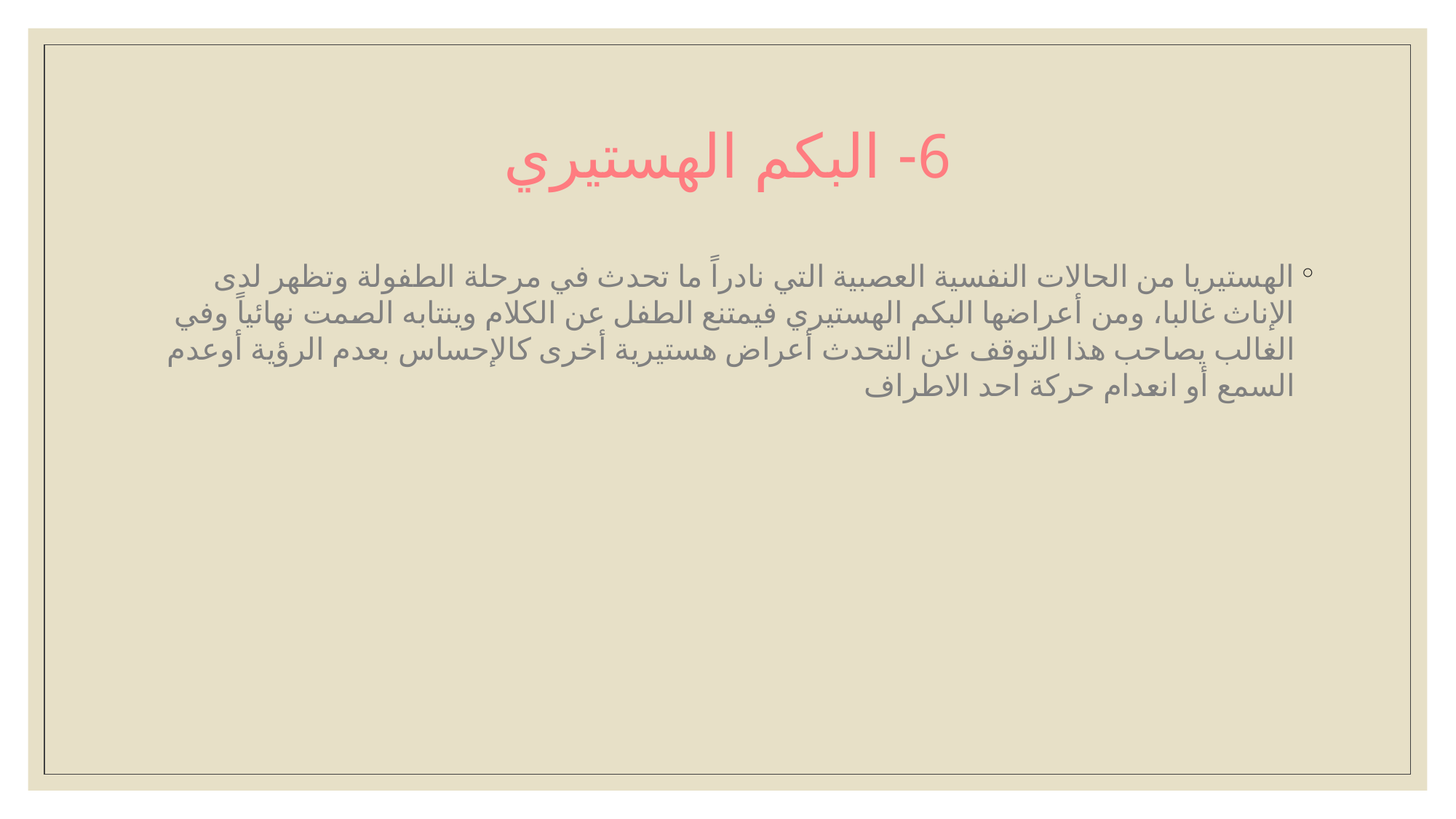

# 6- البكم الهستيري
الهستيريا من الحالات النفسية العصبية التي نادراً ما تحدث في مرحلة الطفولة وتظهر لدى الإناث غالبا، ومن أعراضها البكم الهستيري فيمتنع الطفل عن الكلام وينتابه الصمت نهائياً وفي الغالب يصاحب هذا التوقف عن التحدث أعراض هستيرية أخرى كالإحساس بعدم الرؤية أوعدم السمع أو انعدام حركة احد الاطراف